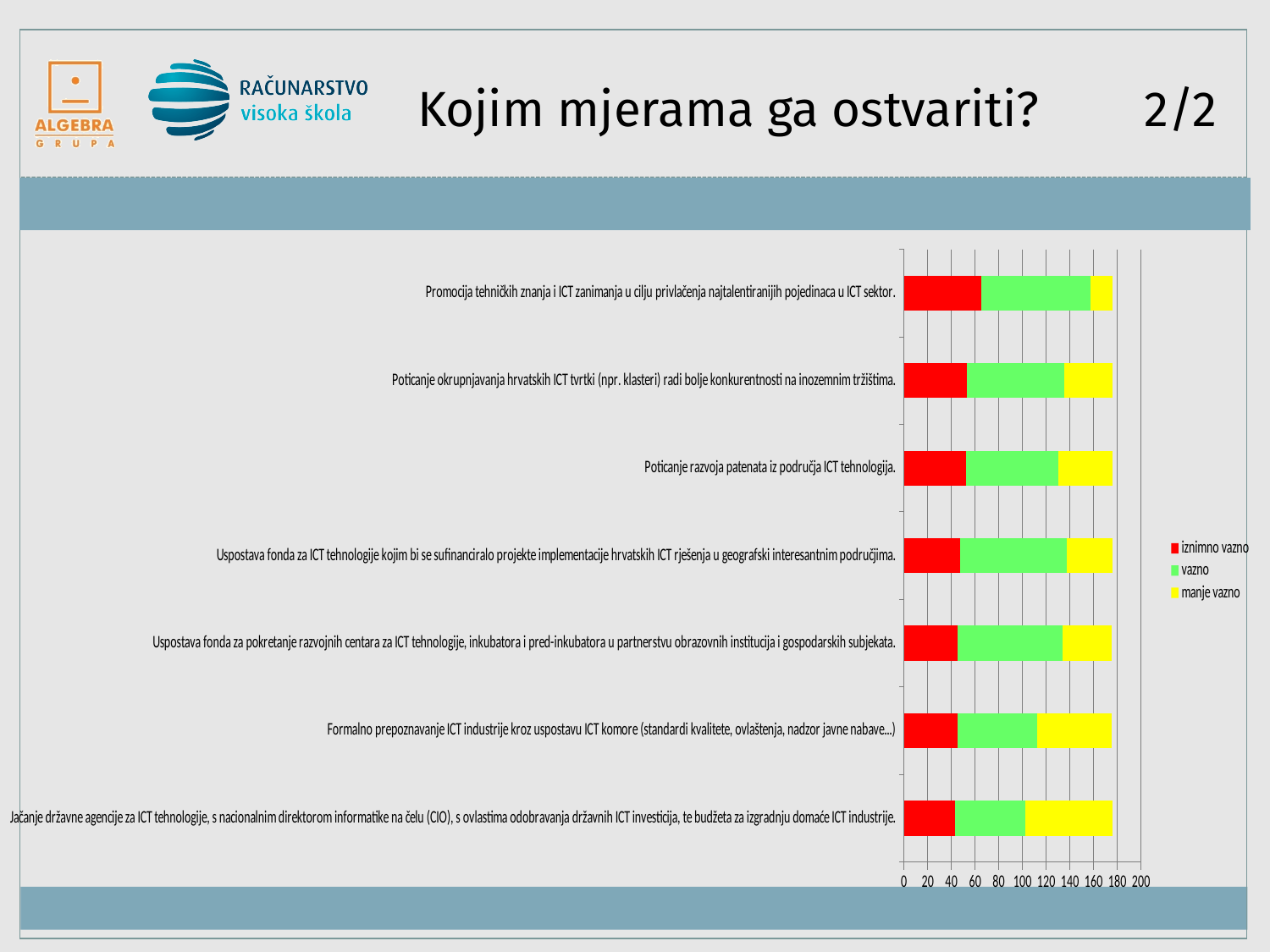

# Kojim mjerama ga ostvariti?        2/2

### Chart

| Category | iznimno vazno | vazno | manje vazno |
|---|---|---|---|
| Jačanje državne agencije za ICT tehnologije, s nacionalnim direktorom informatike na čelu (CIO), s ovlastima odobravanja državnih ICT investicija, te budžeta za izgradnju domaće ICT industrije. | 43.0 | 59.0 | 74.0 |
| Formalno prepoznavanje ICT industrije kroz uspostavu ICT komore (standardi kvalitete, ovlaštenja, nadzor javne nabave...) | 45.0 | 67.0 | 63.0 |
| Uspostava fonda za pokretanje razvojnih centara za ICT tehnologije, inkubatora i pred-inkubatora u partnerstvu obrazovnih institucija i gospodarskih subjekata. | 45.0 | 89.0 | 41.0 |
| Uspostava fonda za ICT tehnologije kojim bi se sufinanciralo projekte implementacije hrvatskih ICT rješenja u geografski interesantnim područjima. | 47.0 | 90.0 | 39.0 |
| Poticanje razvoja patenata iz područja ICT tehnologija. | 52.0 | 78.0 | 46.0 |
| Poticanje okrupnjavanja hrvatskih ICT tvrtki (npr. klasteri) radi bolje konkurentnosti na inozemnim tržištima. | 53.0 | 82.0 | 41.0 |
| Promocija tehničkih znanja i ICT zanimanja u cilju privlačenja najtalentiranijih pojedinaca u ICT sektor. | 65.0 | 92.0 | 19.0 |